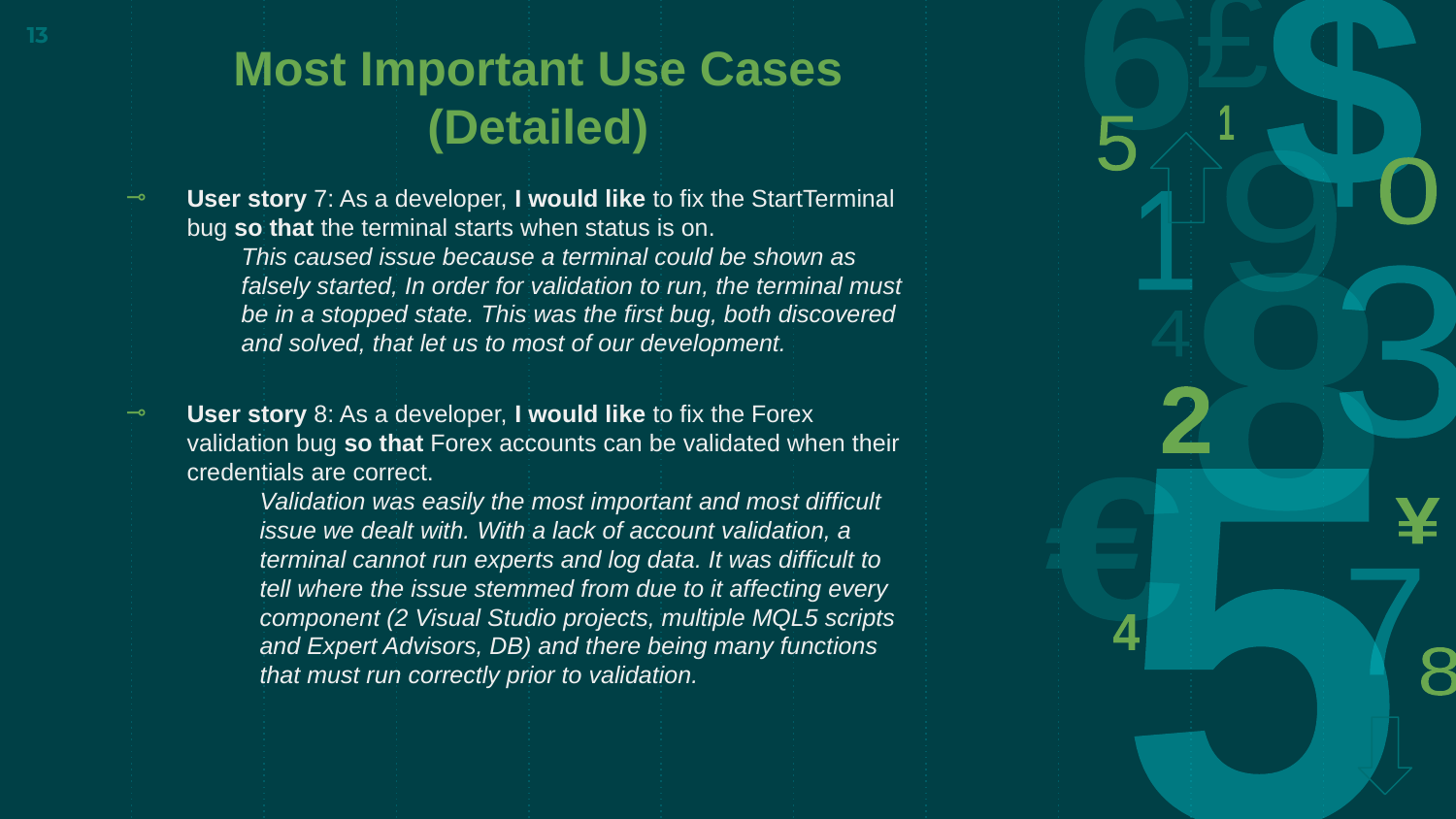

13
# Most Important Use Cases (Detailed)
User story 7: As a developer, I would like to fix the StartTerminal bug so that the terminal starts when status is on.
This caused issue because a terminal could be shown as falsely started, In order for validation to run, the terminal must be in a stopped state. This was the first bug, both discovered and solved, that let us to most of our development.

User story 8: As a developer, I would like to fix the Forex validation bug so that Forex accounts can be validated when their credentials are correct.
Validation was easily the most important and most difficult issue we dealt with. With a lack of account validation, a terminal cannot run experts and log data. It was difficult to tell where the issue stemmed from due to it affecting every component (2 Visual Studio projects, multiple MQL5 scripts and Expert Advisors, DB) and there being many functions that must run correctly prior to validation.